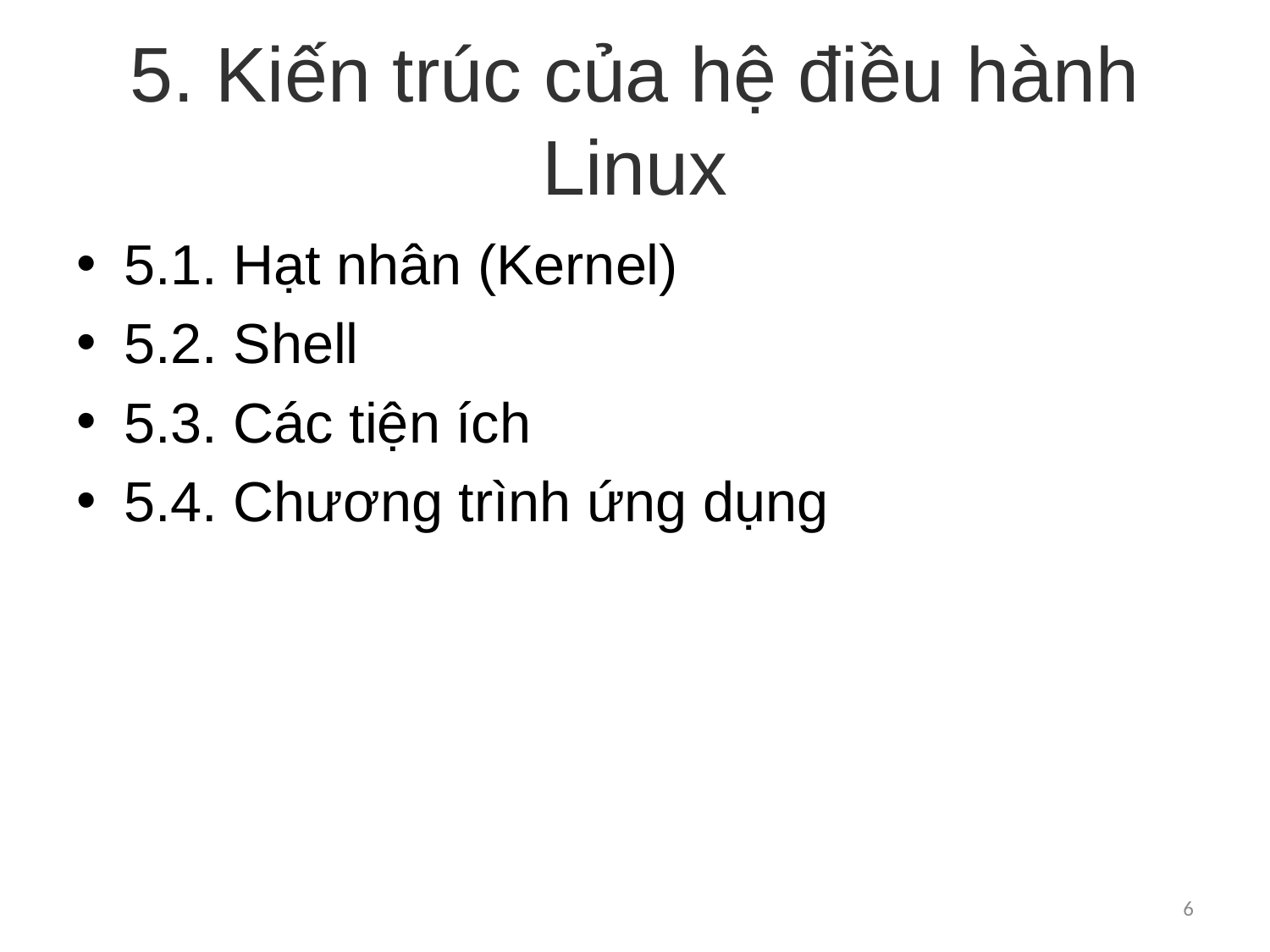

# 5. Kiến trúc của hệ điều hành Linux
5.1. Hạt nhân (Kernel)
5.2. Shell
5.3. Các tiện ích
5.4. Chương trình ứng dụng

6